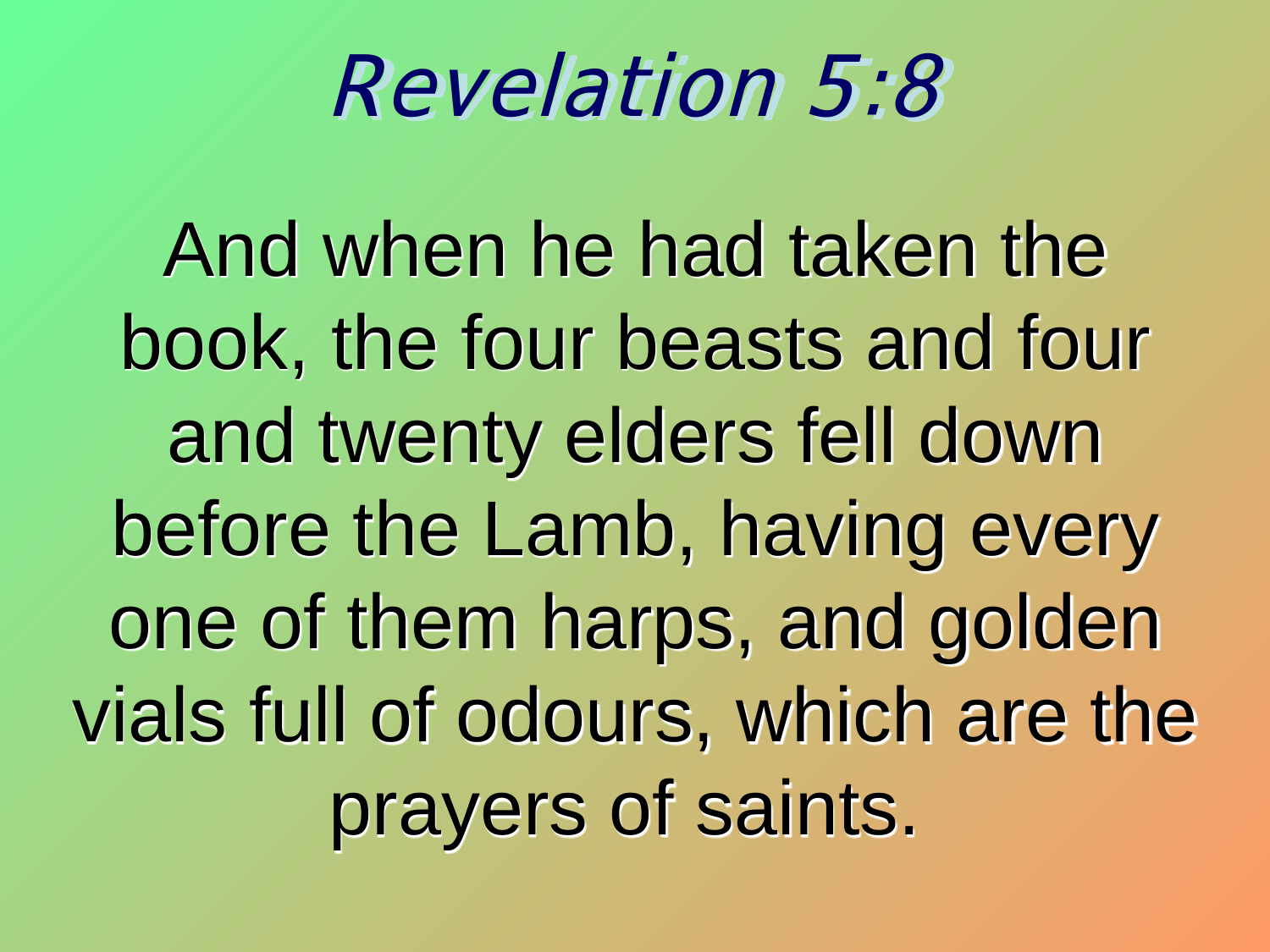

Revelation 5:8
And when he had taken the book, the four beasts and four and twenty elders fell down before the Lamb, having every one of them harps, and golden vials full of odours, which are the prayers of saints.